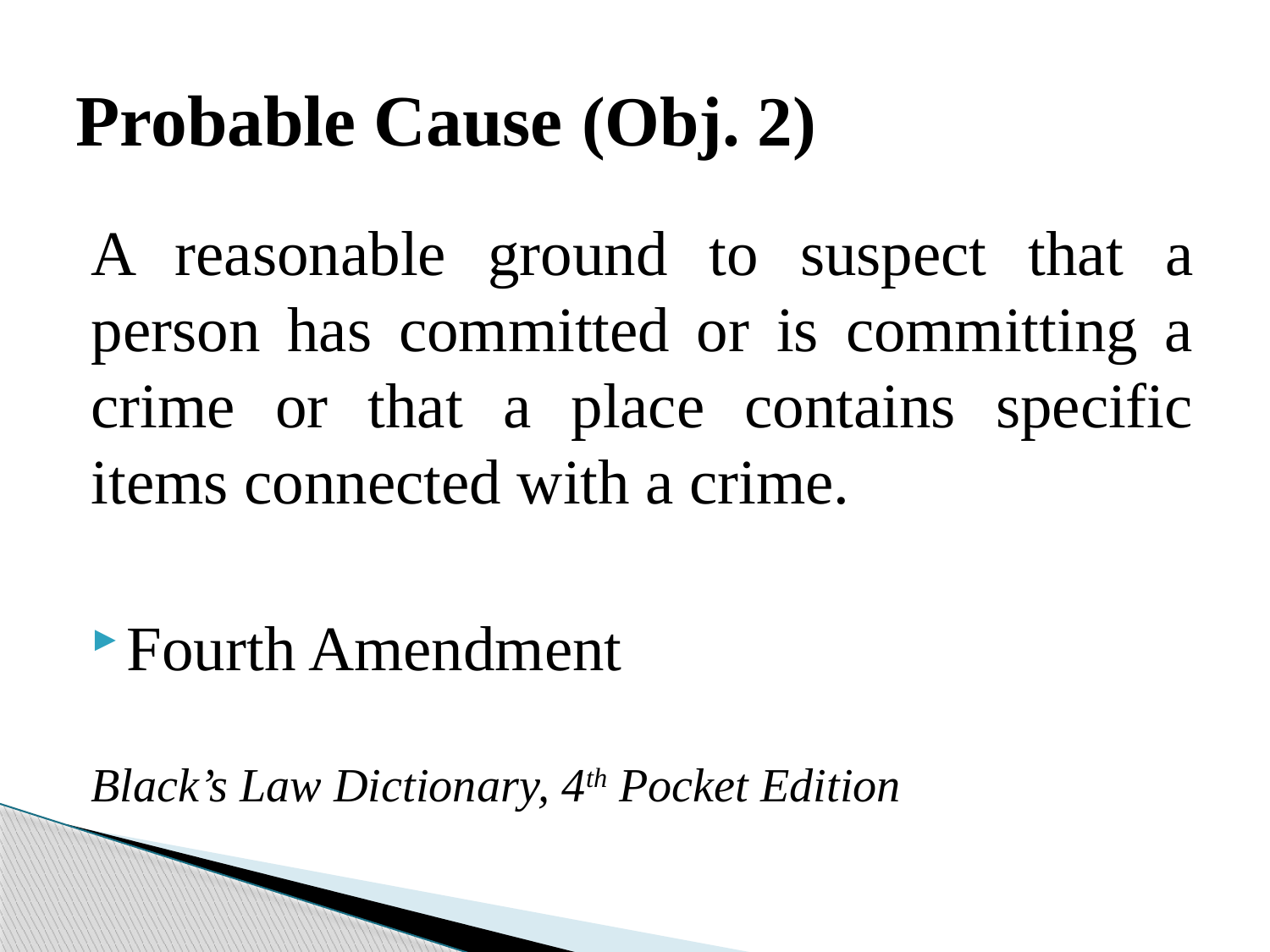

# Probable Cause (Obj. 2)
A reasonable ground to suspect that a person has committed or is committing a crime or that a place contains specific items connected with a crime.

Fourth Amendment

Black’s Law Dictionary, 4th Pocket Edition